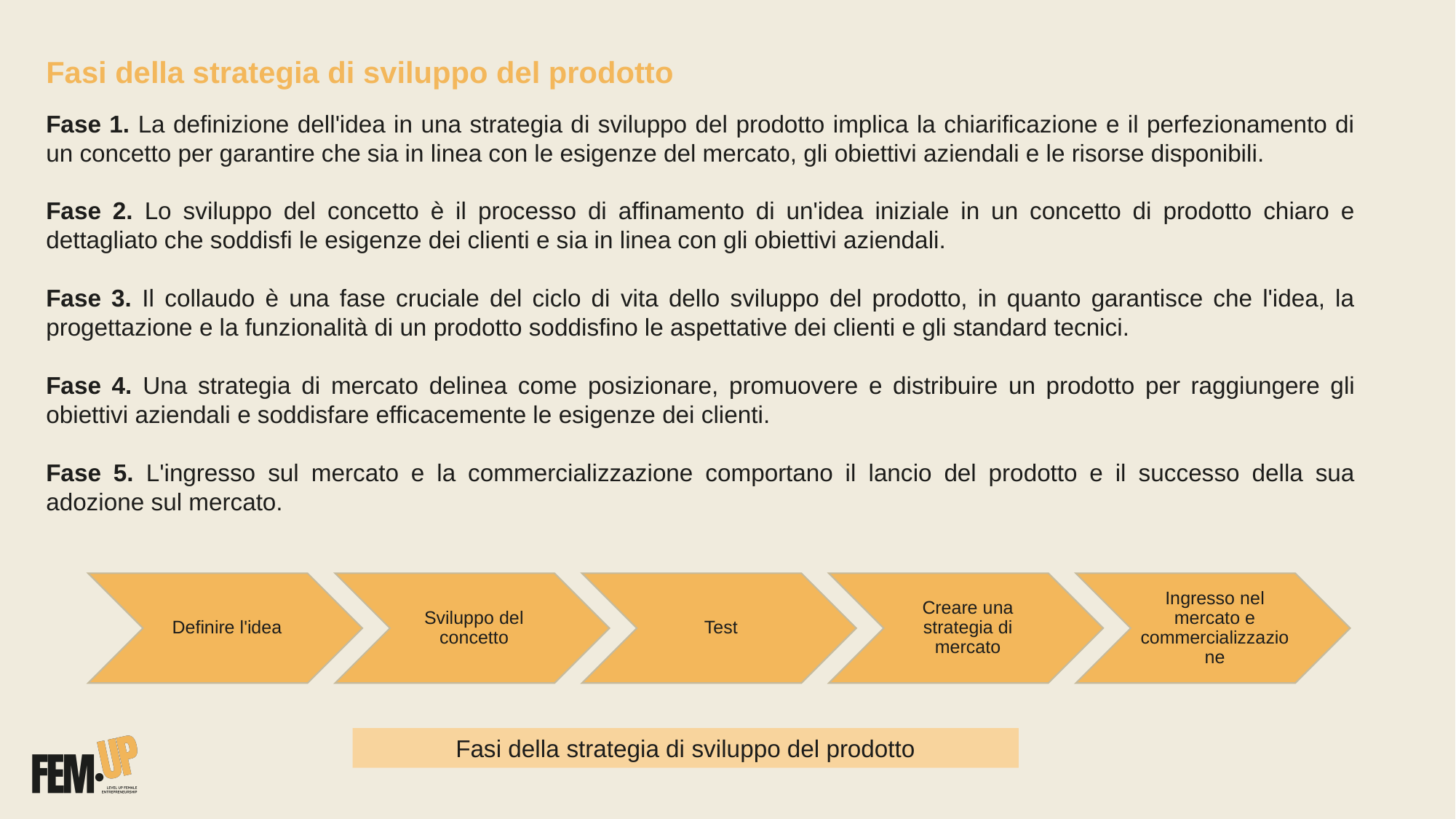

Fasi della strategia di sviluppo del prodotto
Fase 1. La definizione dell'idea in una strategia di sviluppo del prodotto implica la chiarificazione e il perfezionamento di un concetto per garantire che sia in linea con le esigenze del mercato, gli obiettivi aziendali e le risorse disponibili.

Fase 2. Lo sviluppo del concetto è il processo di affinamento di un'idea iniziale in un concetto di prodotto chiaro e dettagliato che soddisfi le esigenze dei clienti e sia in linea con gli obiettivi aziendali.

Fase 3. Il collaudo è una fase cruciale del ciclo di vita dello sviluppo del prodotto, in quanto garantisce che l'idea, la progettazione e la funzionalità di un prodotto soddisfino le aspettative dei clienti e gli standard tecnici.

Fase 4. Una strategia di mercato delinea come posizionare, promuovere e distribuire un prodotto per raggiungere gli obiettivi aziendali e soddisfare efficacemente le esigenze dei clienti.

Fase 5. L'ingresso sul mercato e la commercializzazione comportano il lancio del prodotto e il successo della sua adozione sul mercato.
Definire l'idea
Sviluppo del concetto
Test
Creare una strategia di mercato
Ingresso nel mercato e commercializzazione
Fasi della strategia di sviluppo del prodotto